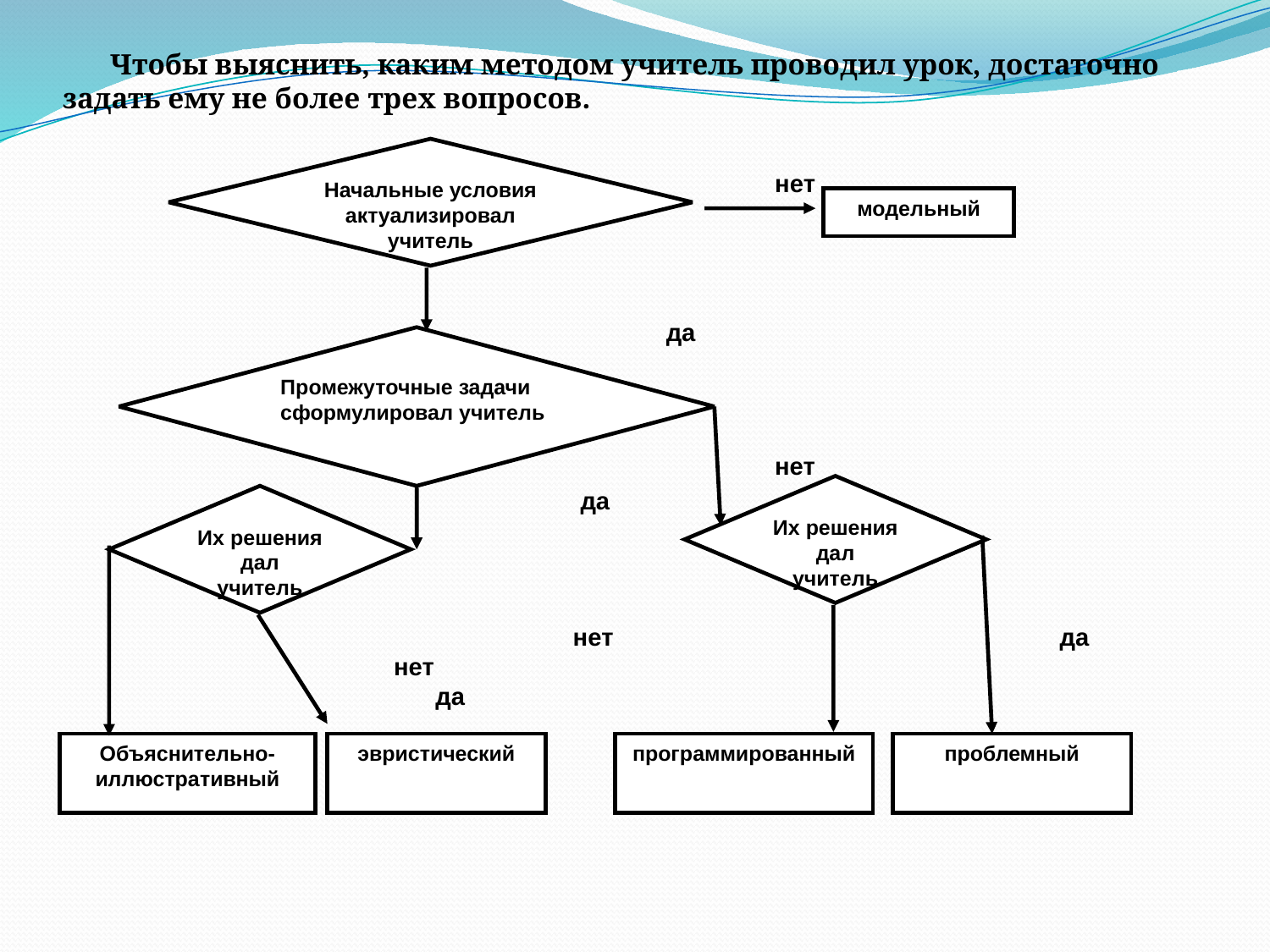

Чтобы выяснить, каким методом учитель проводил урок, достаточно задать ему не более трех вопросов.

Начальные условия актуализировал учитель

                                             нет

модельный

	да

Промежуточные задачи сформулировал учитель

нет

	да

Их решения дал учитель
Их решения дал учитель

                       нет                                                                да                          нет
да

Объяснительно-иллюстративный
эвристический
программированный
проблемный